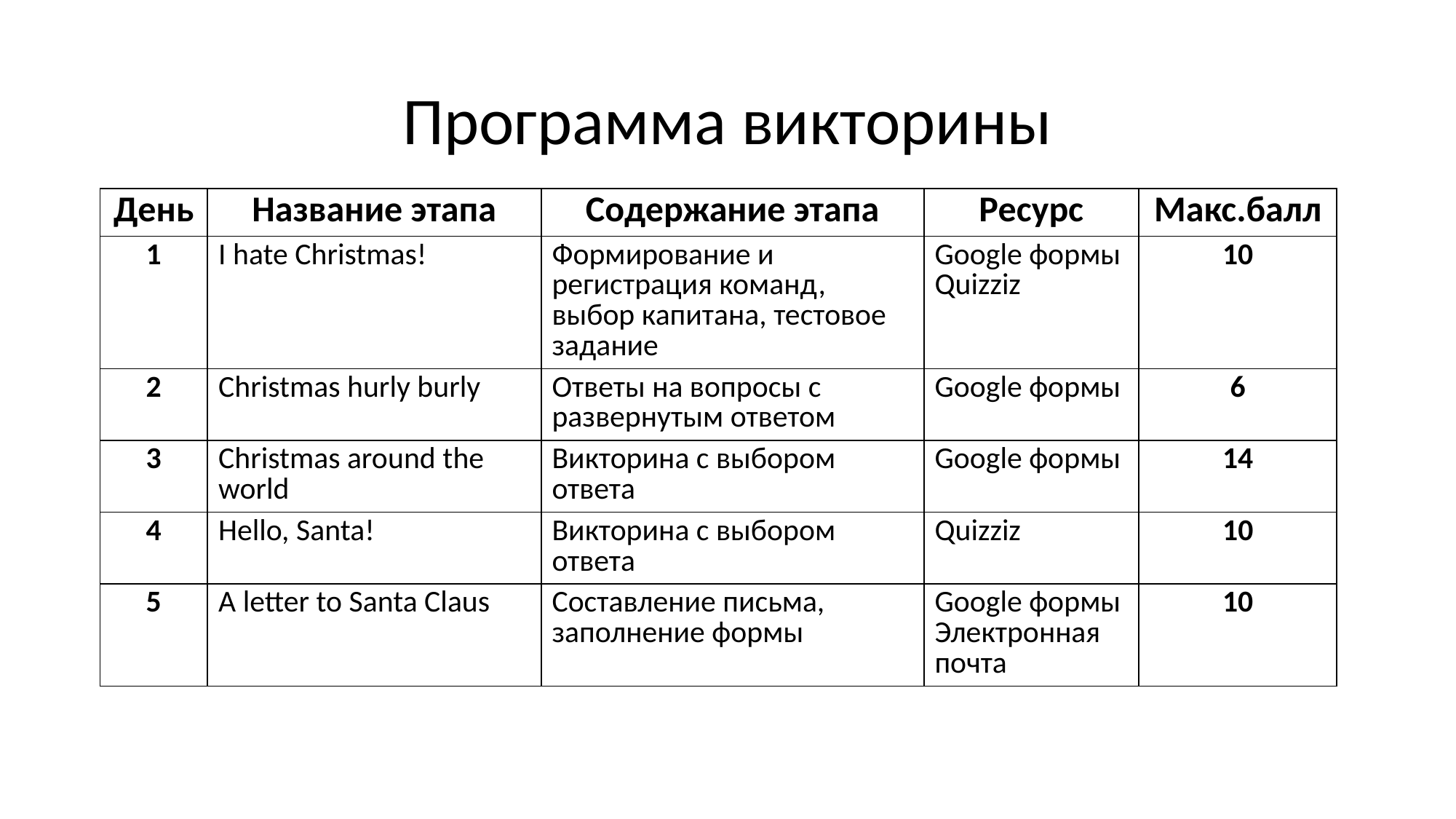

# Программа викторины
| День | Название этапа | Содержание этапа | Ресурс | Макс.балл |
| --- | --- | --- | --- | --- |
| 1 | I hate Christmas! | Формирование и регистрация команд, выбор капитана, тестовое задание | Google формы Quizziz | 10 |
| 2 | Christmas hurly burly | Ответы на вопросы с развернутым ответом | Google формы | 6 |
| 3 | Christmas around the world | Викторина с выбором ответа | Google формы | 14 |
| 4 | Hello, Santa! | Викторина с выбором ответа | Quizziz | 10 |
| 5 | A letter to Santa Claus | Составление письма, заполнение формы | Google формы Электронная почта | 10 |